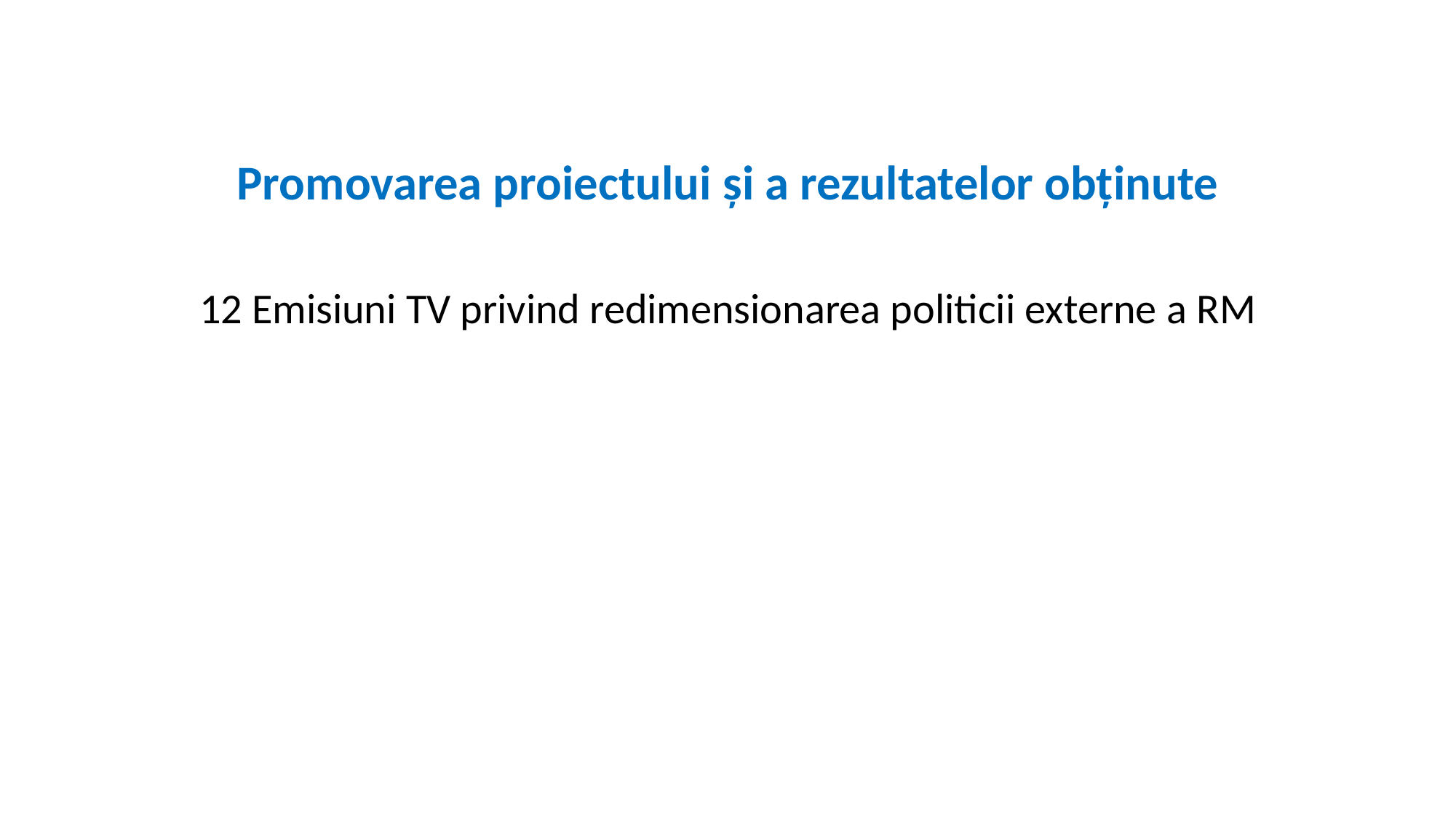

Promovarea proiectului şi a rezultatelor obţinute

12 Emisiuni TV privind redimensionarea politicii externe a RM